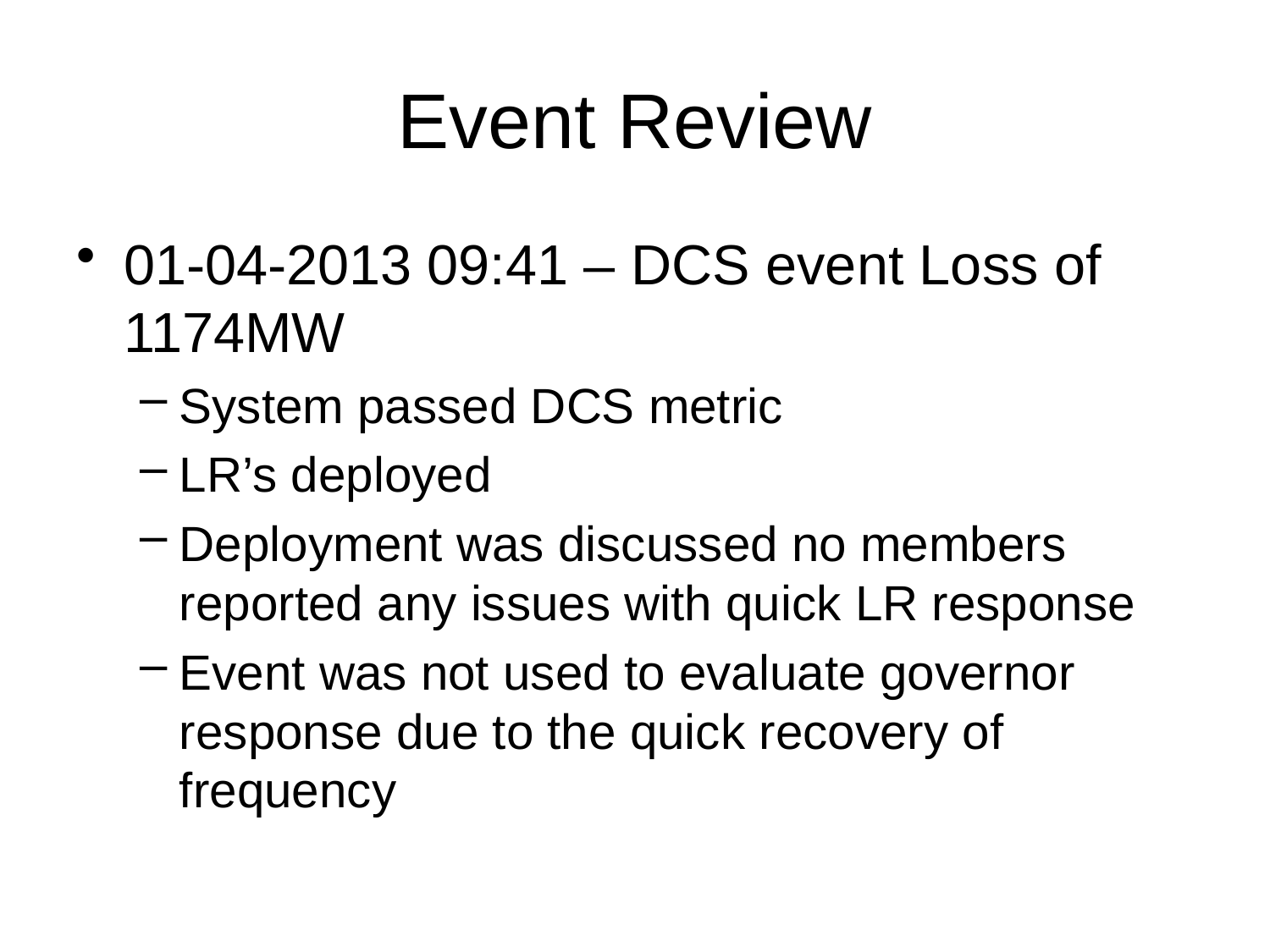

# Event Review
01-04-2013 09:41 – DCS event Loss of 1174MW
System passed DCS metric
LR’s deployed
Deployment was discussed no members reported any issues with quick LR response
Event was not used to evaluate governor response due to the quick recovery of frequency